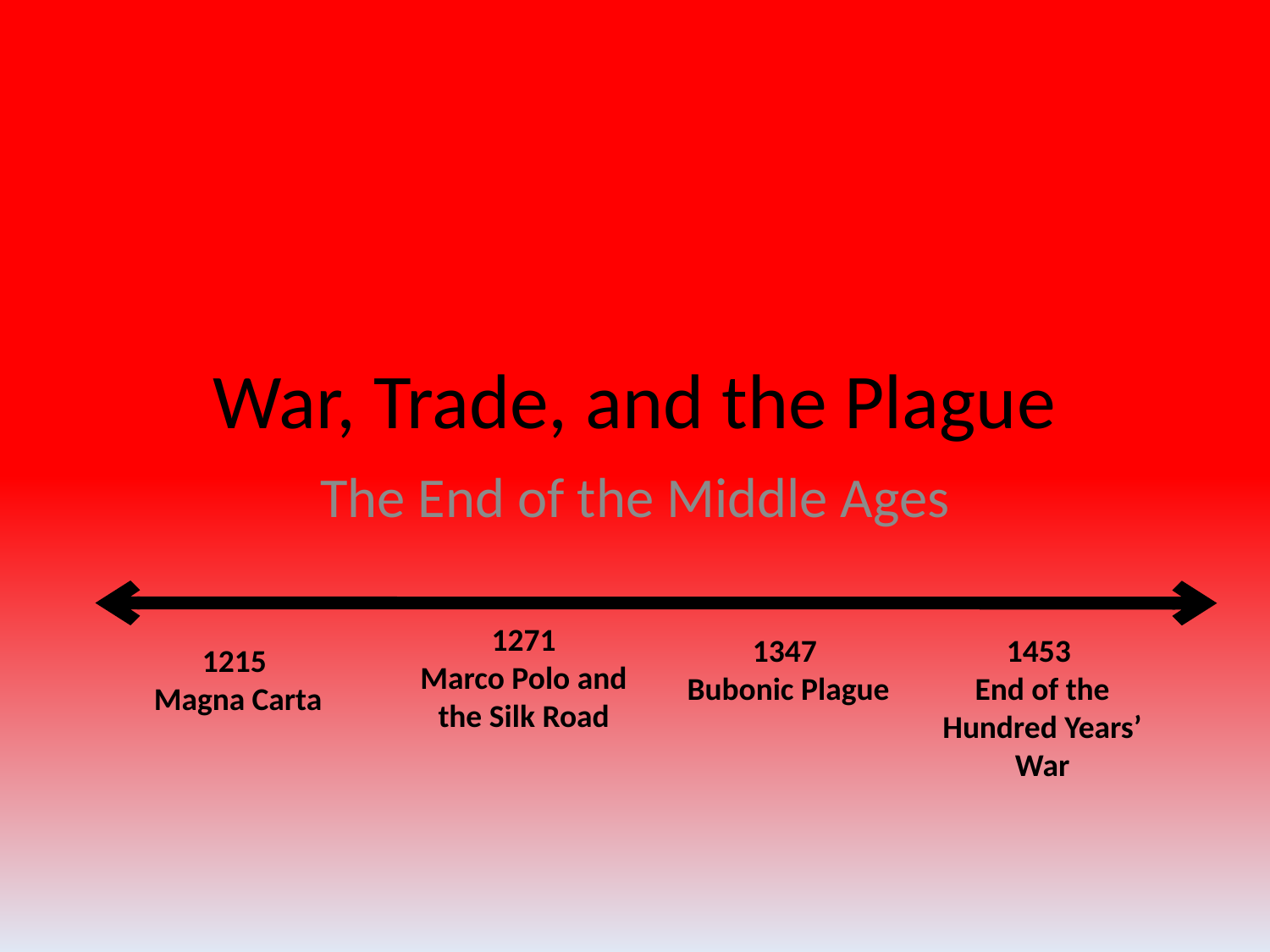

# War, Trade, and the Plague
The End of the Middle Ages
1271
Marco Polo and the Silk Road
1347
Bubonic Plague
1453
End of the Hundred Years’ War
1215
Magna Carta